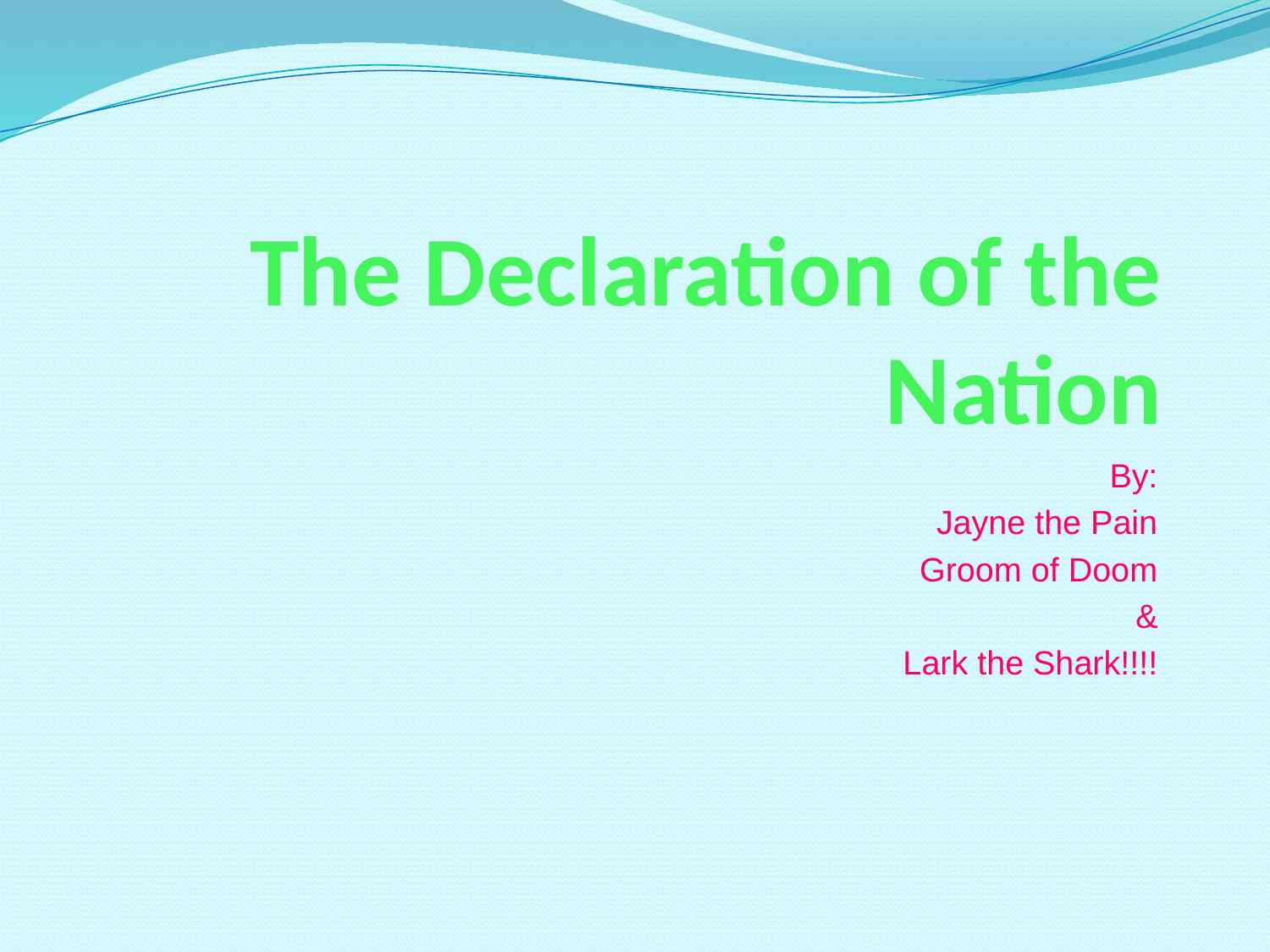

# The Declaration of the Nation
By:
Jayne the Pain
Groom of Doom
&
Lark the Shark!!!!